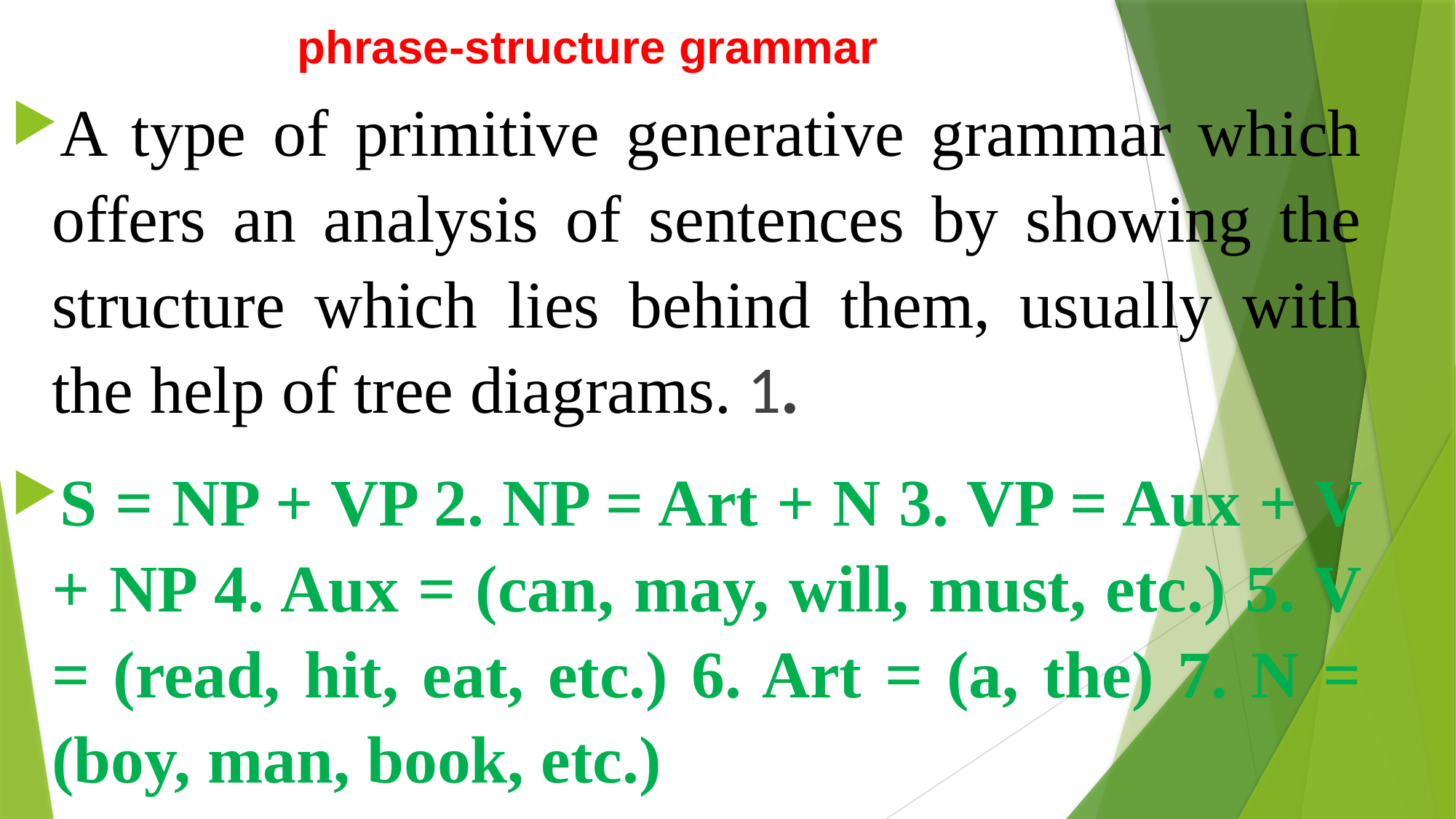

# phrase-structure grammar
A type of primitive generative grammar which offers an analysis of sentences by showing the structure which lies behind them, usually with the help of tree diagrams. 1.
S = NP + VP 2. NP = Art + N 3. VP = Aux + V + NP 4. Aux = (can, may, will, must, etc.) 5. V = (read, hit, eat, etc.) 6. Art = (a, the) 7. N = (boy, man, book, etc.)